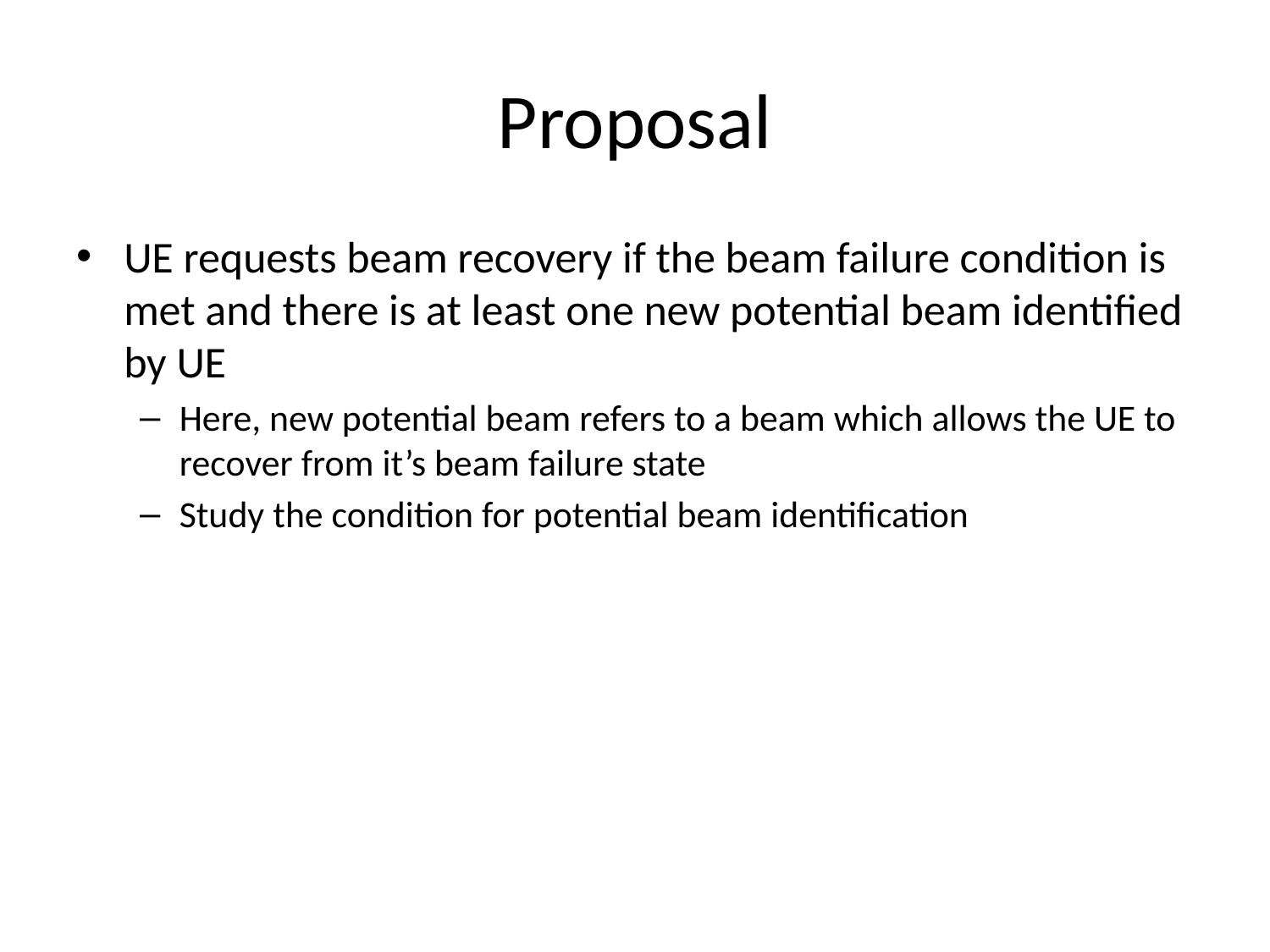

# Proposal
UE requests beam recovery if the beam failure condition is met and there is at least one new potential beam identified by UE
Here, new potential beam refers to a beam which allows the UE to recover from it’s beam failure state
Study the condition for potential beam identification